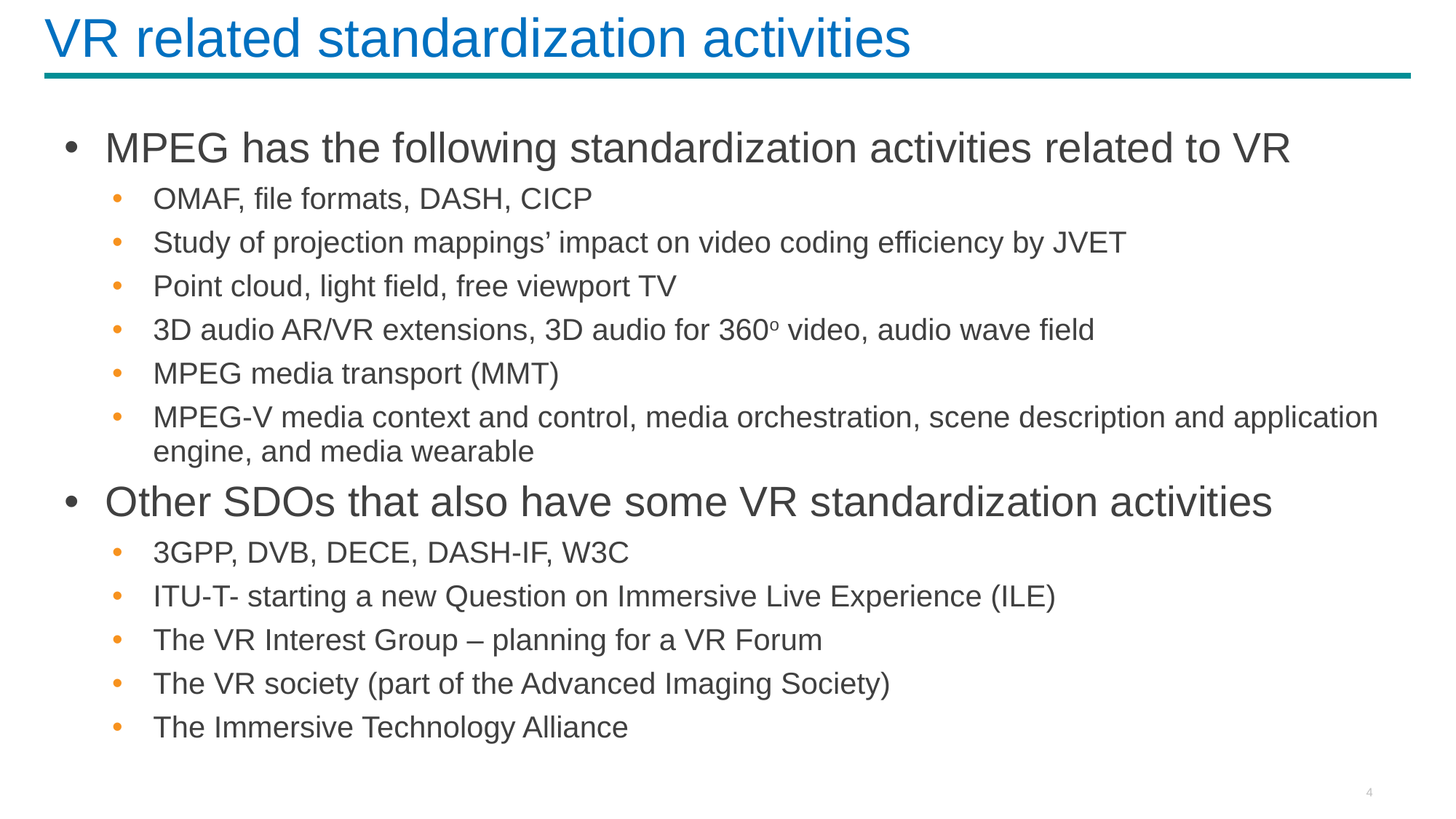

# VR related standardization activities
MPEG has the following standardization activities related to VR
OMAF, file formats, DASH, CICP
Study of projection mappings’ impact on video coding efficiency by JVET
Point cloud, light field, free viewport TV
3D audio AR/VR extensions, 3D audio for 360o video, audio wave field
MPEG media transport (MMT)
MPEG-V media context and control, media orchestration, scene description and application engine, and media wearable
Other SDOs that also have some VR standardization activities
3GPP, DVB, DECE, DASH-IF, W3C
ITU-T- starting a new Question on Immersive Live Experience (ILE)
The VR Interest Group – planning for a VR Forum
The VR society (part of the Advanced Imaging Society)
The Immersive Technology Alliance